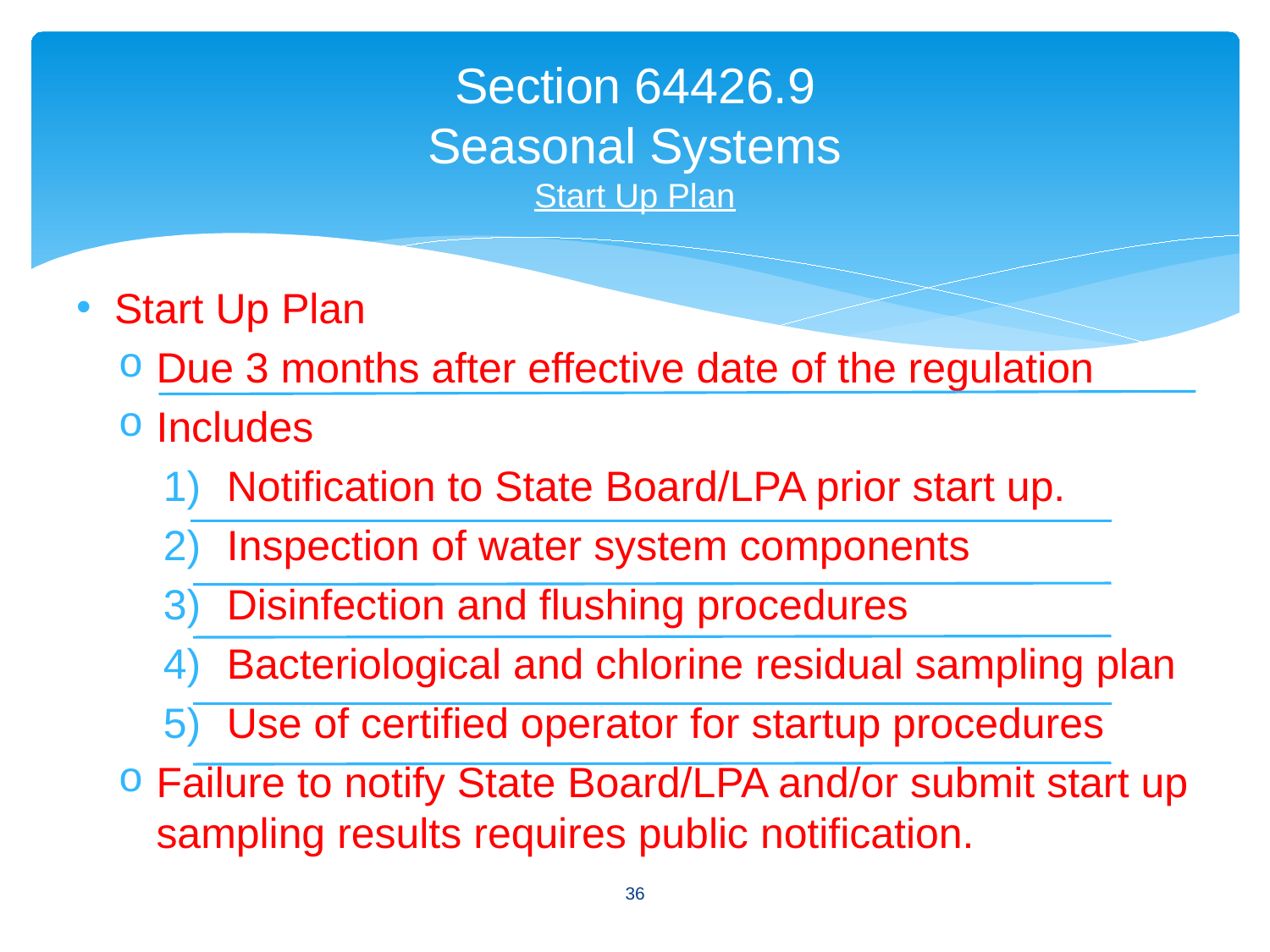

# Section 64426.9 Seasonal Systems Start Up Plan
Start Up Plan
Due 3 months after effective date of the regulation
Includes
Notification to State Board/LPA prior start up.
Inspection of water system components
Disinfection and flushing procedures
Bacteriological and chlorine residual sampling plan
Use of certified operator for startup procedures
Failure to notify State Board/LPA and/or submit start up sampling results requires public notification.
36